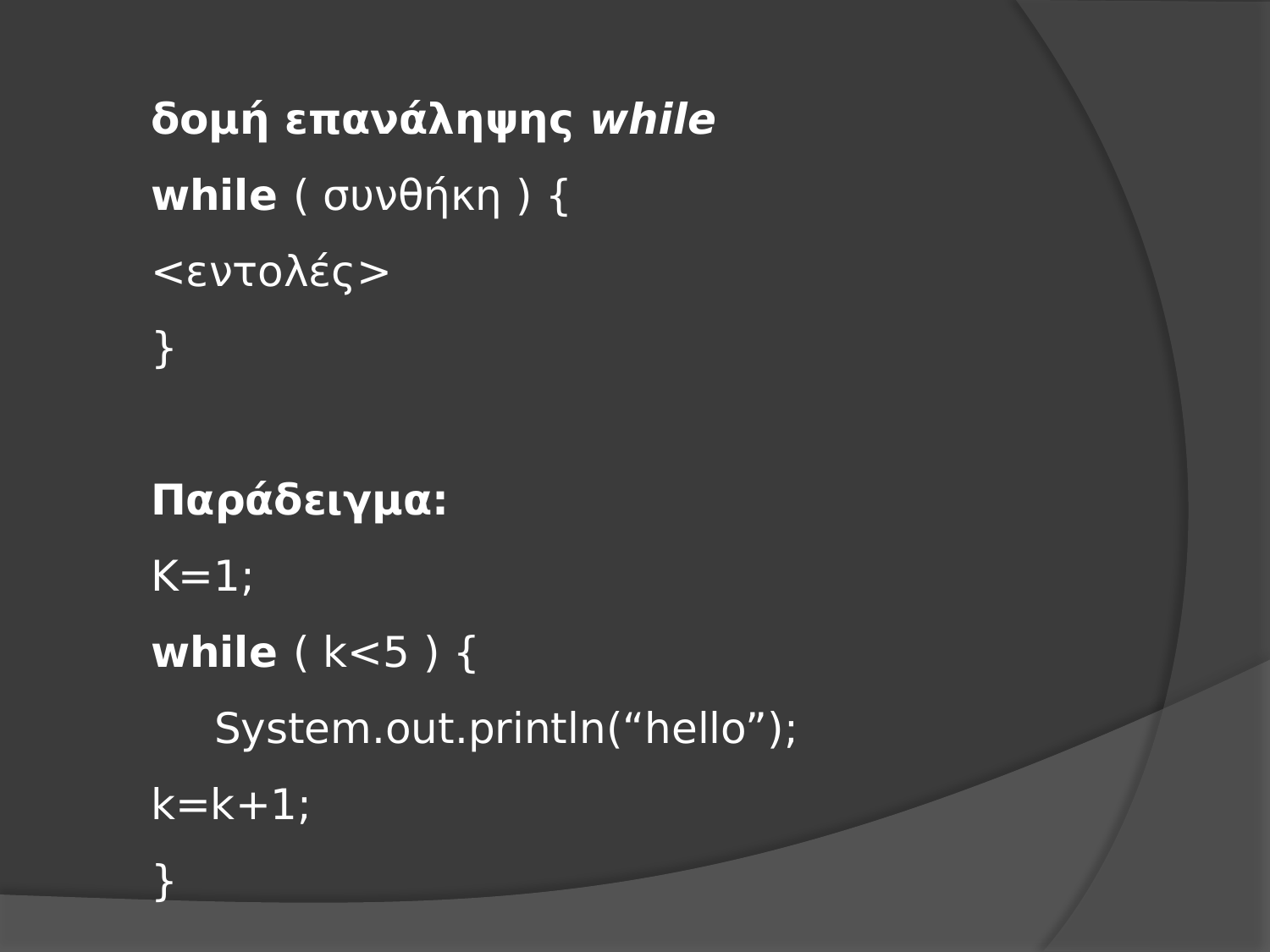

δομή επανάληψης while
while ( συνθήκη ) {
<εντολές>
}

Παράδειγμα:
K=1;
while ( k<5 ) {
	System.out.println(“hello”);
k=k+1;
}